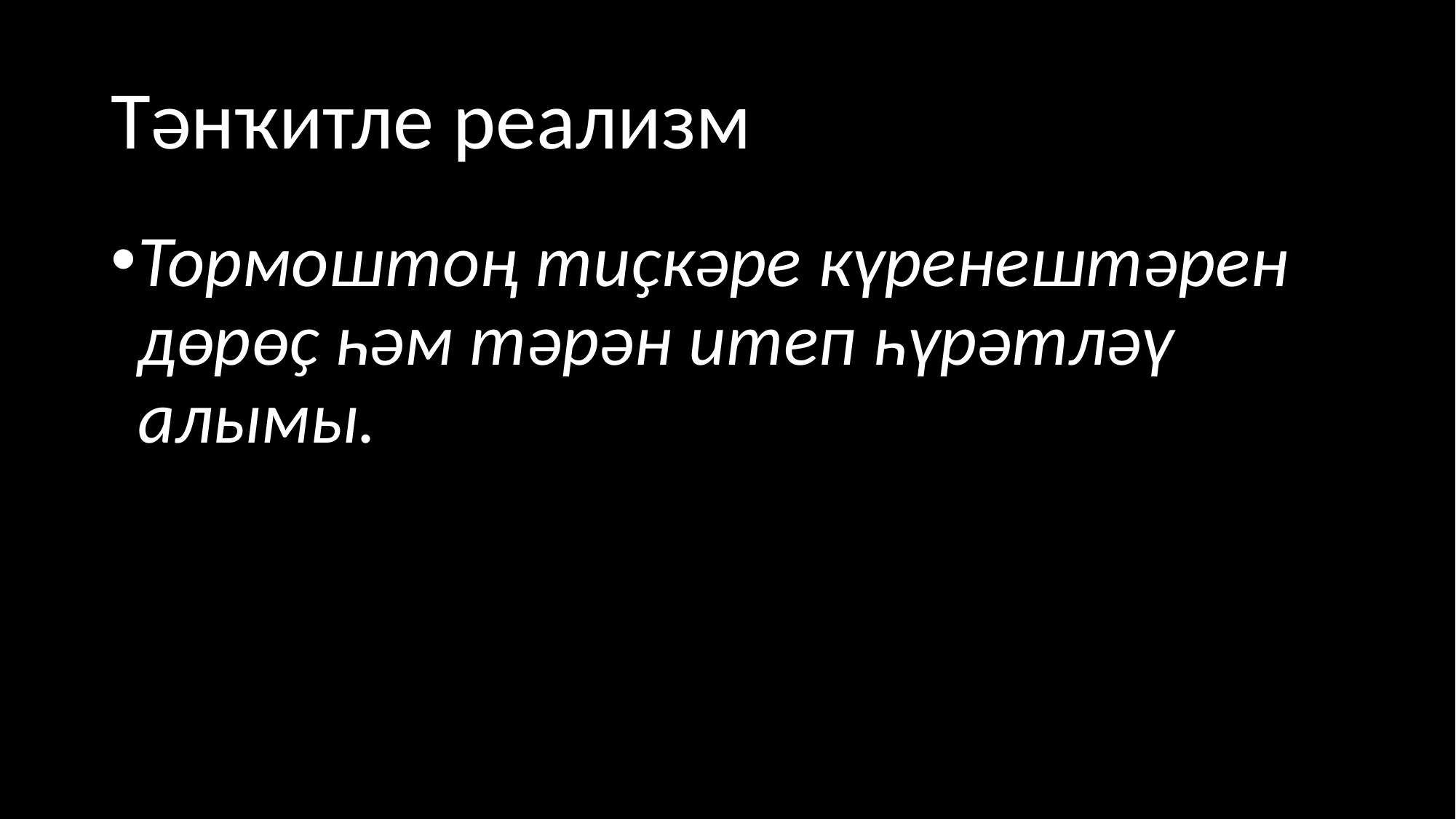

# Тәнҡитле реализм
Тормоштоң тиҫкәре күренештәрен дөрөҫ һәм тәрән итеп һүрәтләү алымы.